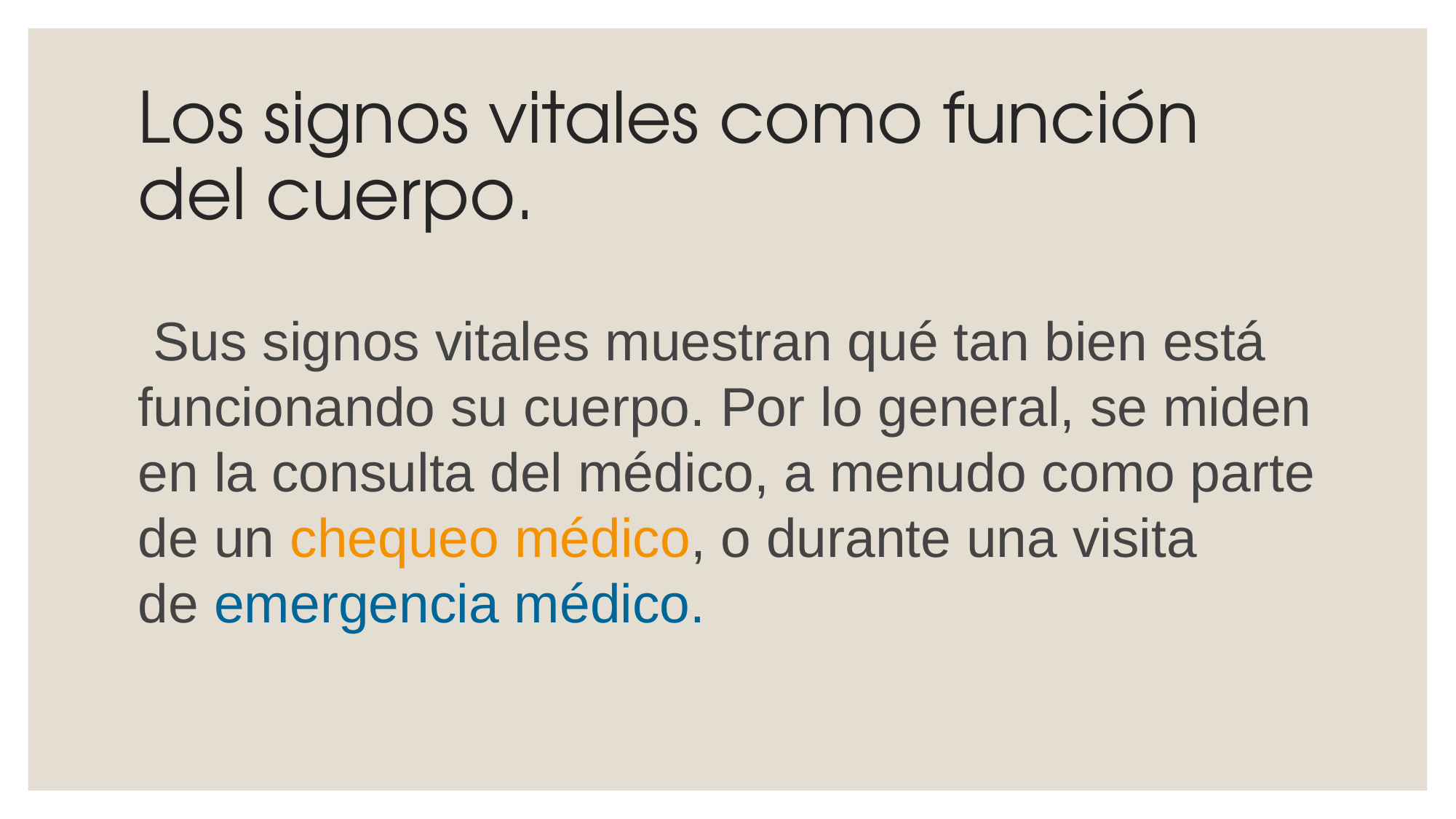

# Los signos vitales como función del cuerpo.
 Sus signos vitales muestran qué tan bien está funcionando su cuerpo. Por lo general, se miden en la consulta del médico, a menudo como parte de un chequeo médico, o durante una visita de emergencia médico.